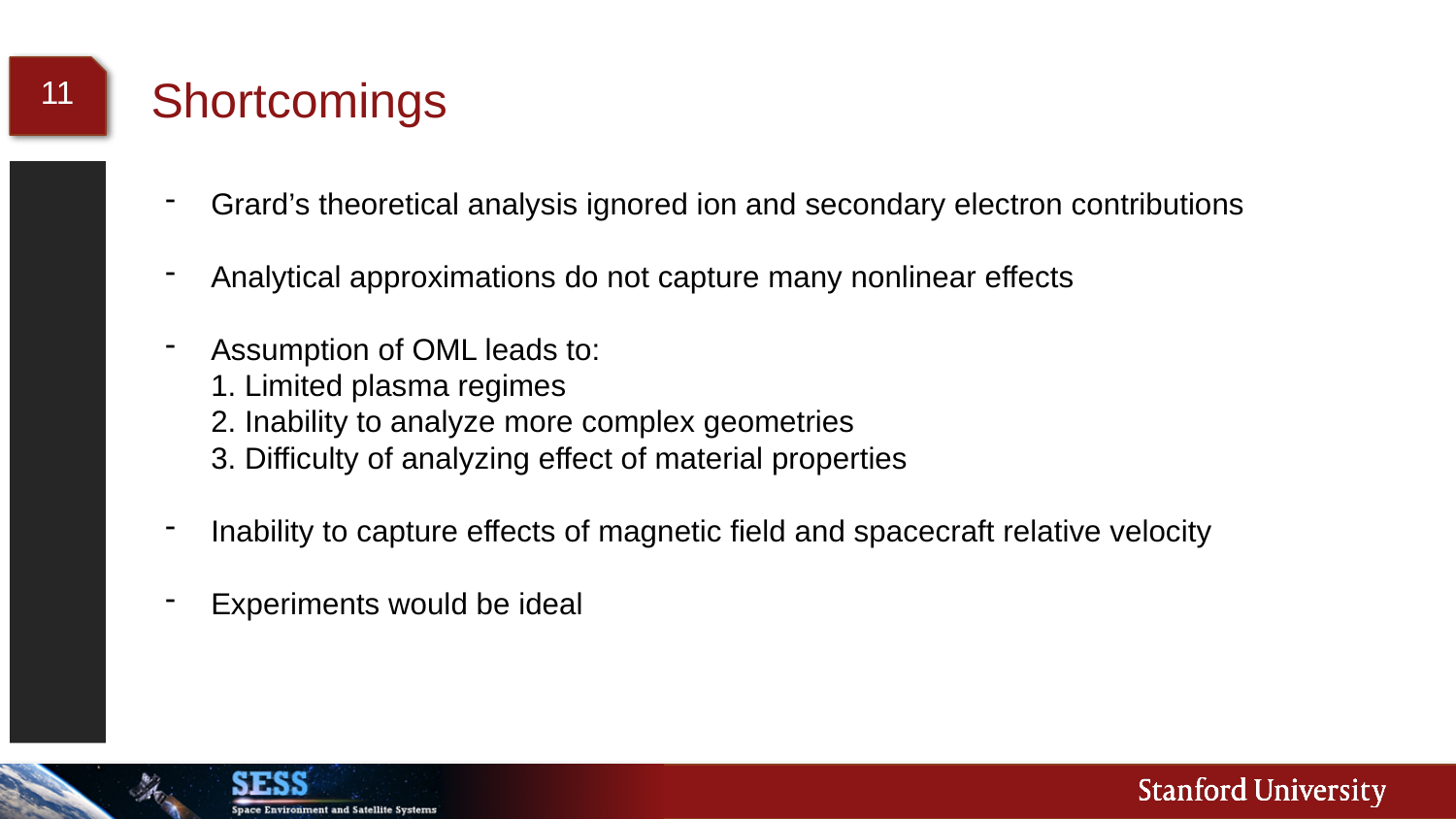

# Shortcomings
11
Grard’s theoretical analysis ignored ion and secondary electron contributions
Analytical approximations do not capture many nonlinear effects
Assumption of OML leads to:
1. Limited plasma regimes
2. Inability to analyze more complex geometries
3. Difficulty of analyzing effect of material properties

Inability to capture effects of magnetic field and spacecraft relative velocity

Experiments would be ideal